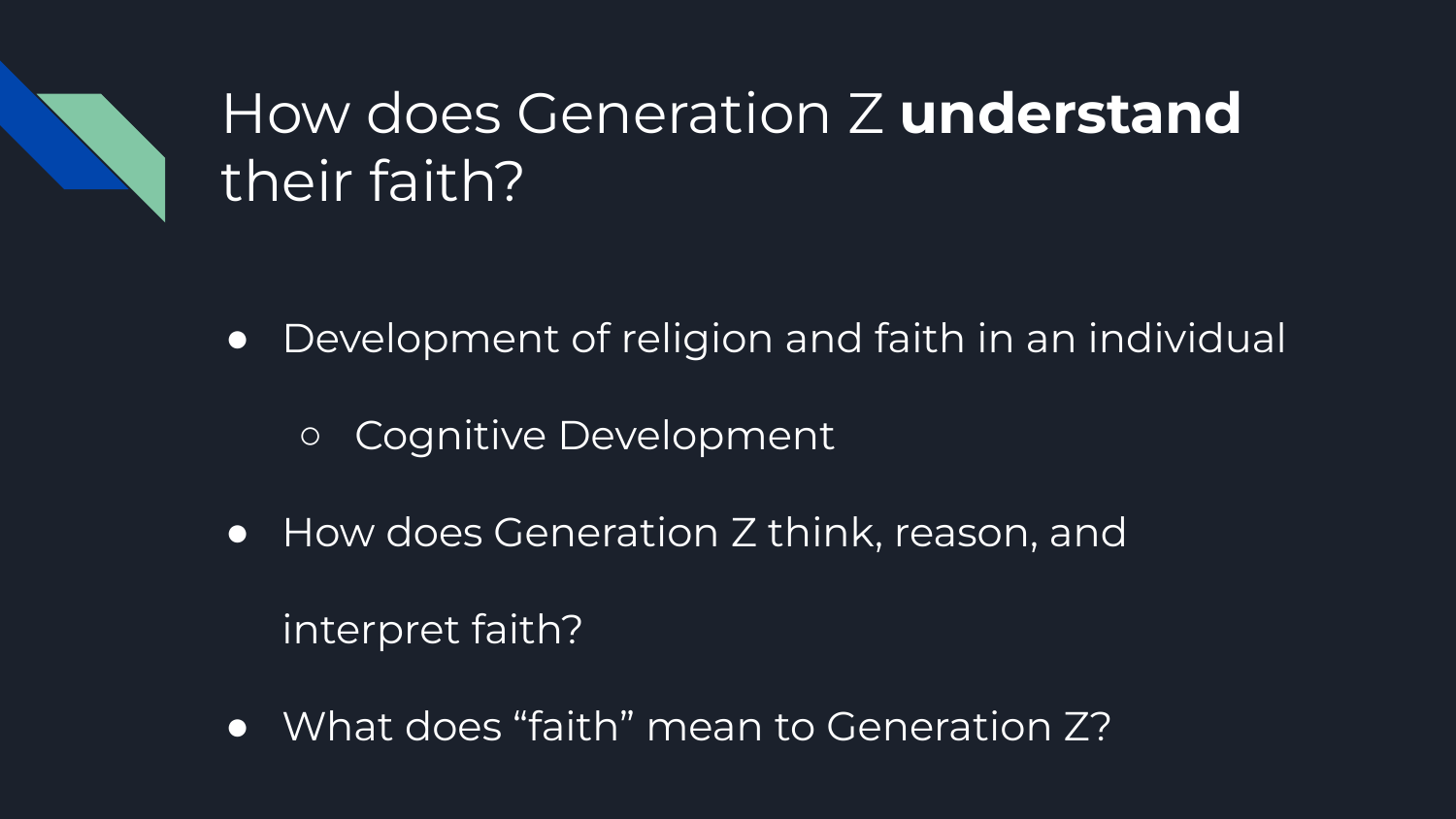

# How does Generation Z understand their faith?
Development of religion and faith in an individual
Cognitive Development
How does Generation Z think, reason, and interpret faith?
What does “faith” mean to Generation Z?